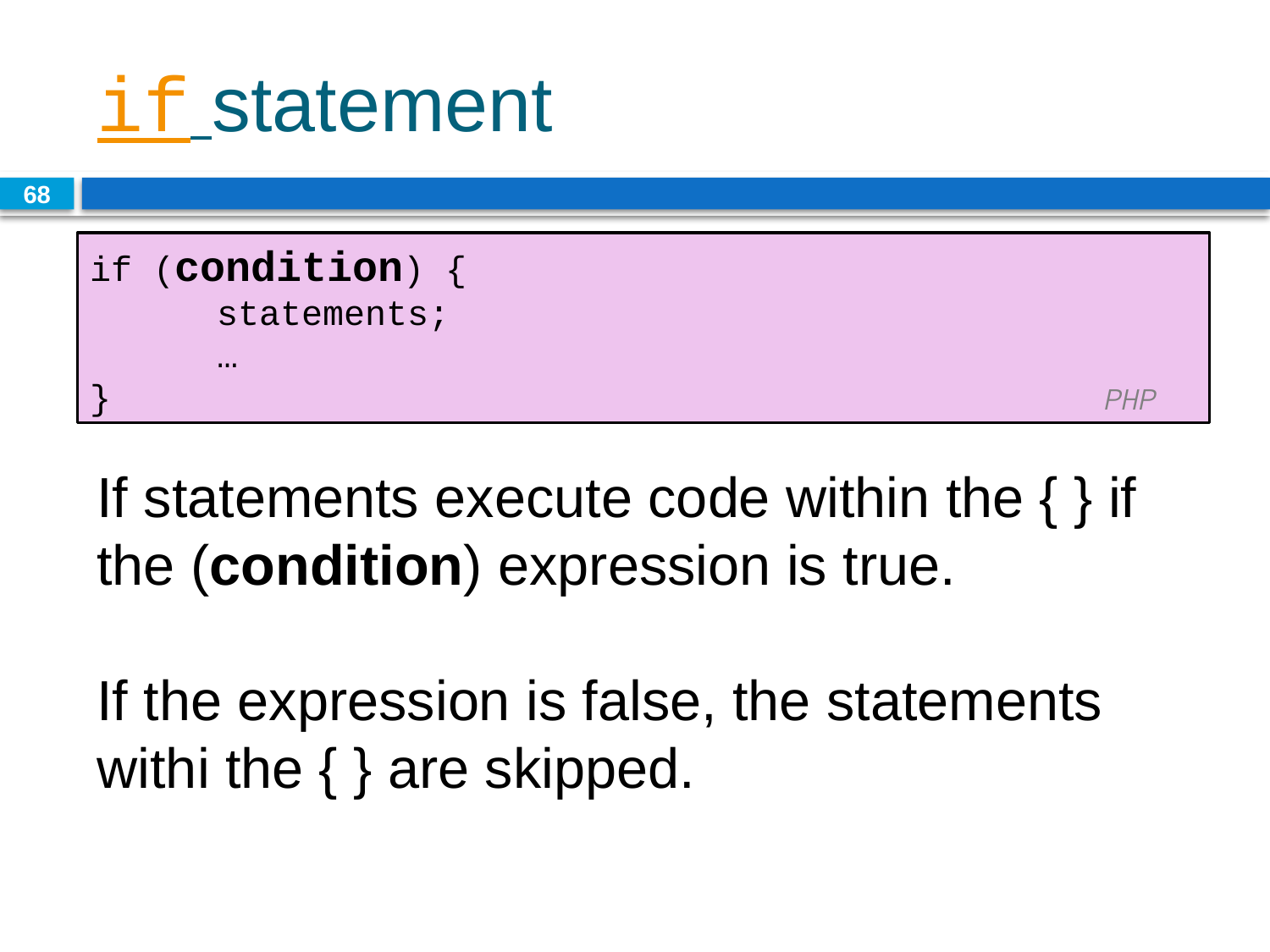

# if statement
68
if (condition) {
	statements;
	…
} 							 	PHP
If statements execute code within the { } if the (condition) expression is true.

If the expression is false, the statements withi the { } are skipped.